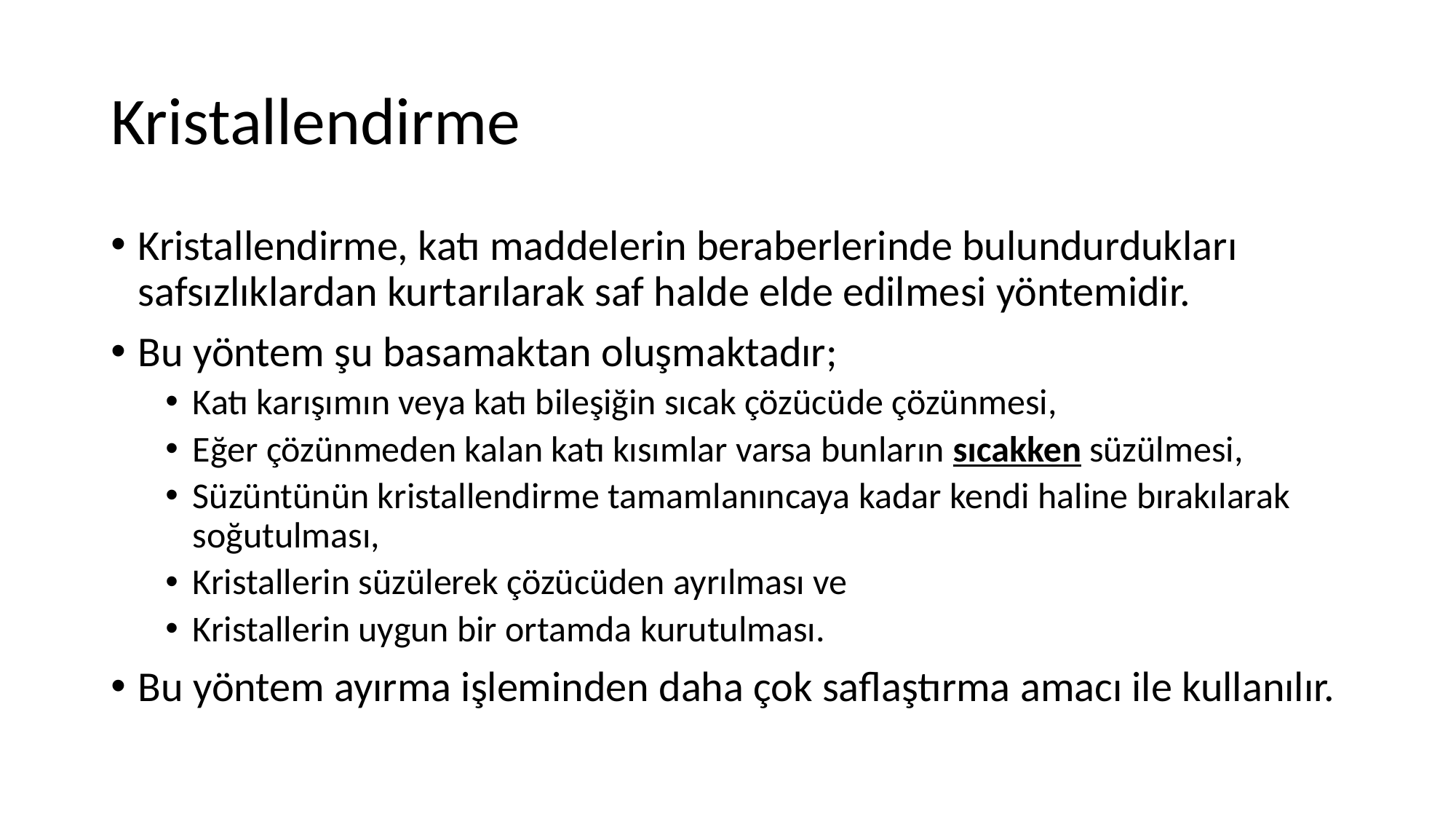

# Kristallendirme
Kristallendirme, katı maddelerin beraberlerinde bulundurdukları safsızlıklardan kurtarılarak saf halde elde edilmesi yöntemidir.
Bu yöntem şu basamaktan oluşmaktadır;
Katı karışımın veya katı bileşiğin sıcak çözücüde çözünmesi,
Eğer çözünmeden kalan katı kısımlar varsa bunların sıcakken süzülmesi,
Süzüntünün kristallendirme tamamlanıncaya kadar kendi haline bırakılarak soğutulması,
Kristallerin süzülerek çözücüden ayrılması ve
Kristallerin uygun bir ortamda kurutulması.
Bu yöntem ayırma işleminden daha çok saflaştırma amacı ile kullanılır.